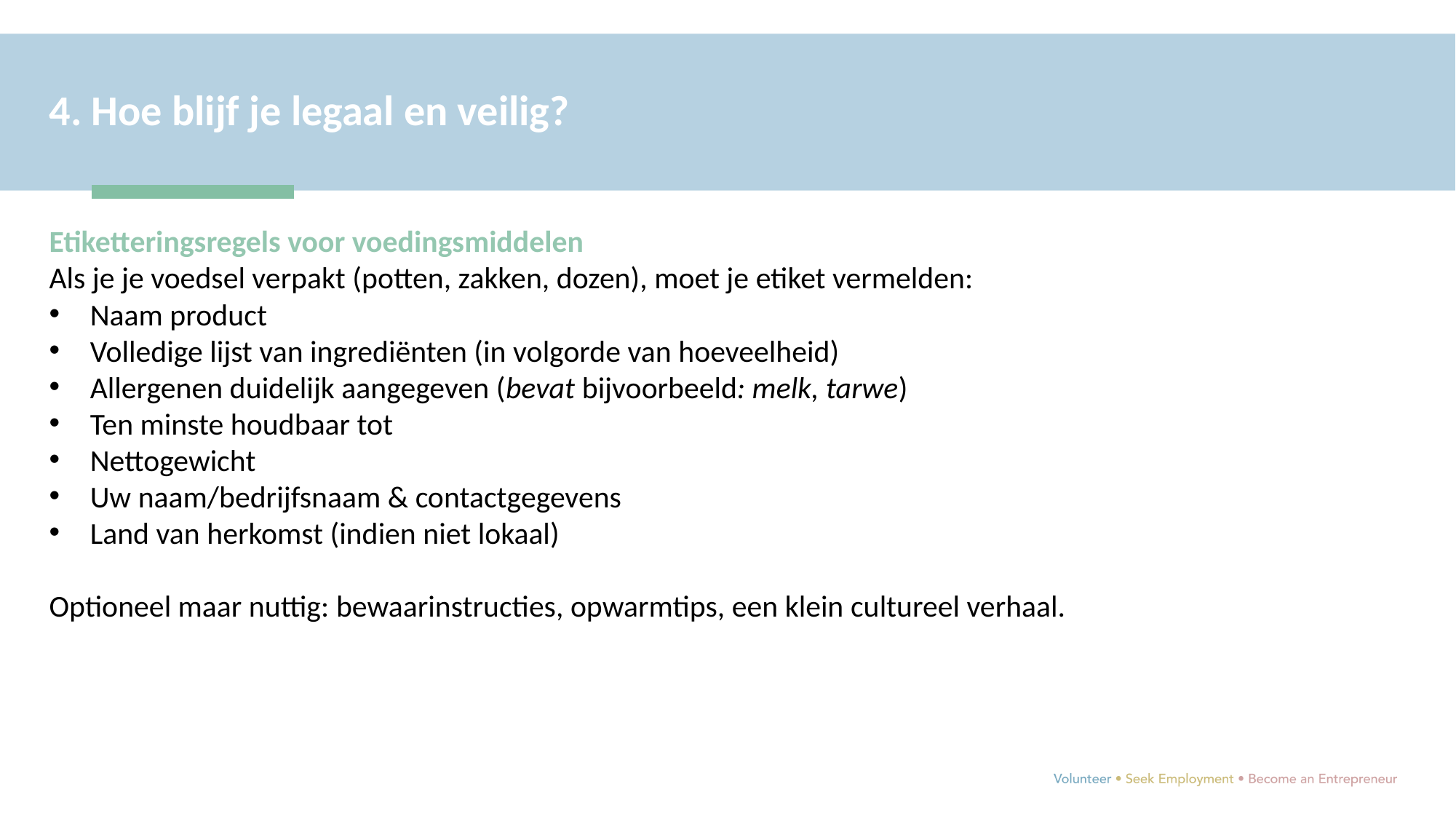

4. Hoe blijf je legaal en veilig?

Etiketteringsregels voor voedingsmiddelen
Als je je voedsel verpakt (potten, zakken, dozen), moet je etiket vermelden:
Naam product
Volledige lijst van ingrediënten (in volgorde van hoeveelheid)
Allergenen duidelijk aangegeven (bevat bijvoorbeeld: melk, tarwe)
Ten minste houdbaar tot
Nettogewicht
Uw naam/bedrijfsnaam & contactgegevens
Land van herkomst (indien niet lokaal)

Optioneel maar nuttig: bewaarinstructies, opwarmtips, een klein cultureel verhaal.